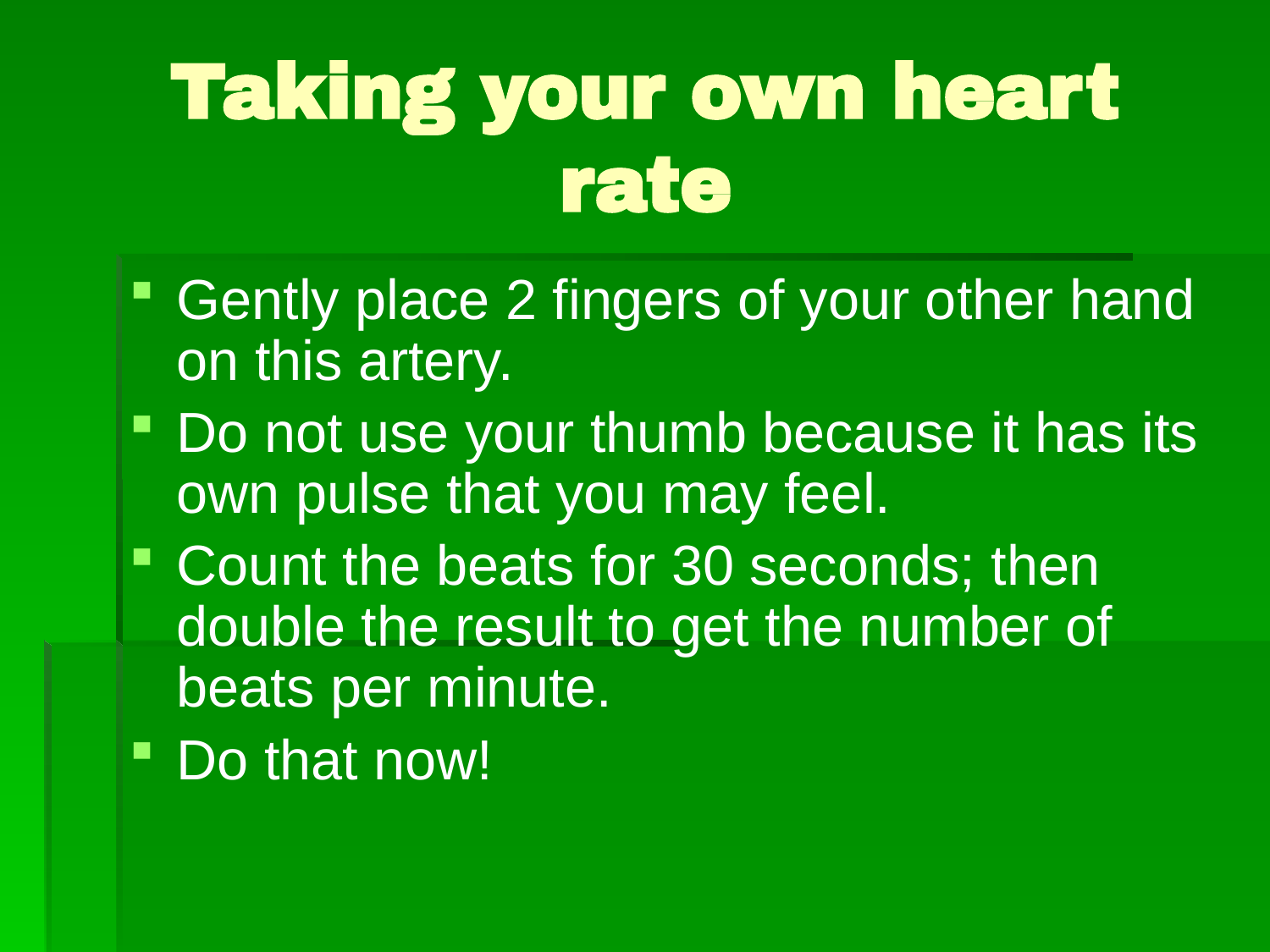

# Taking your own heart rate
Gently place 2 fingers of your other hand on this artery.
Do not use your thumb because it has its own pulse that you may feel.
Count the beats for 30 seconds; then double the result to get the number of beats per minute.
Do that now!